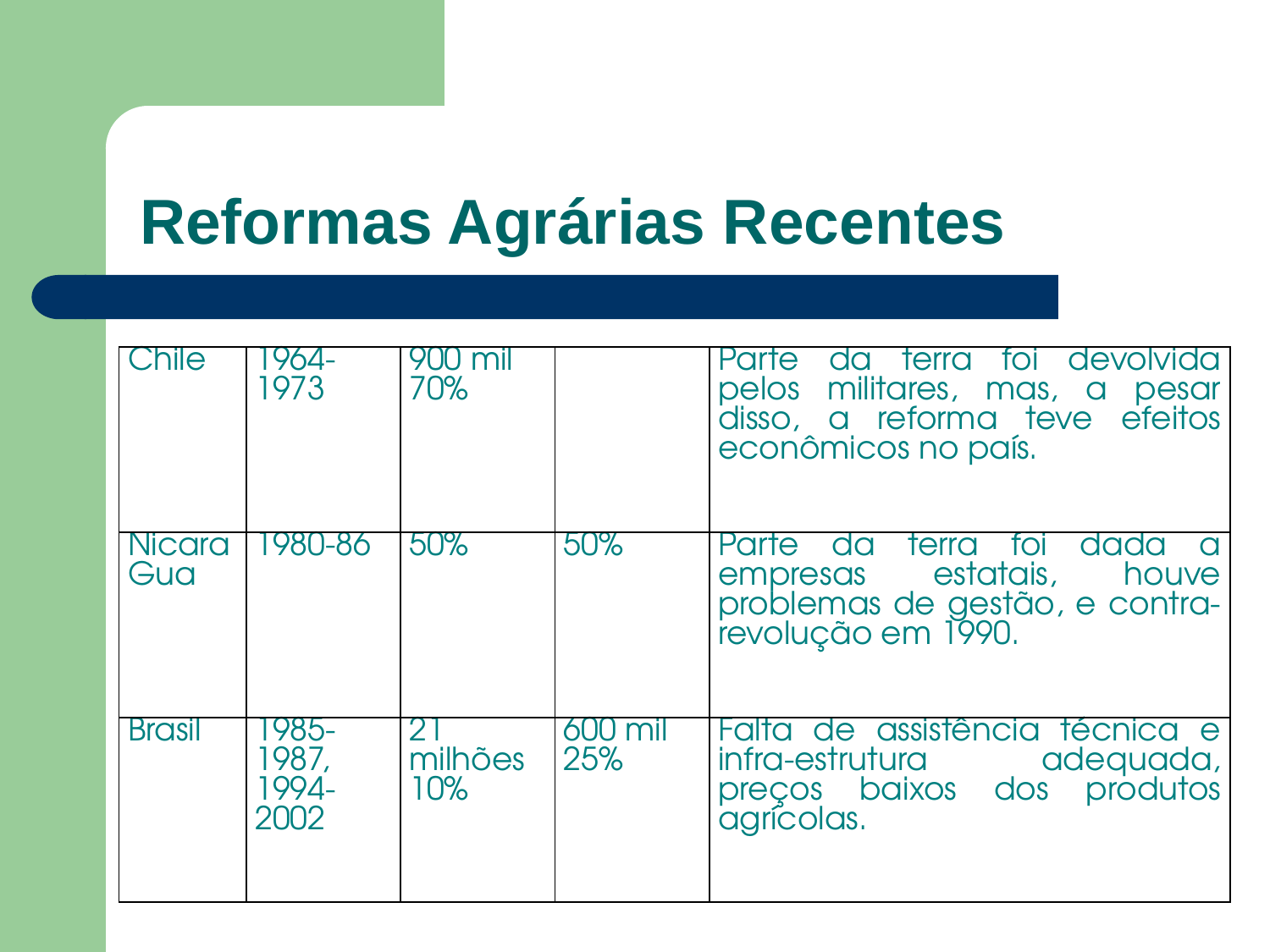

# Reformas Agrárias Recentes
| Chile | 1964-1973 | 900 mil 70% |  | Parte da terra foi devolvida pelos militares, mas, a pesar disso, a reforma teve efeitos econômicos no país. |
| --- | --- | --- | --- | --- |
| Nicara Gua | 1980-86 | 50% | 50% | Parte da terra foi dada a empresas estatais, houve problemas de gestão, e contra-revolução em 1990. |
| Brasil | 1985-1987, 1994-2002 | 21 milhões 10% | 600 mil 25% | Falta de assistência técnica e infra-estrutura adequada, preços baixos dos produtos agrícolas. |